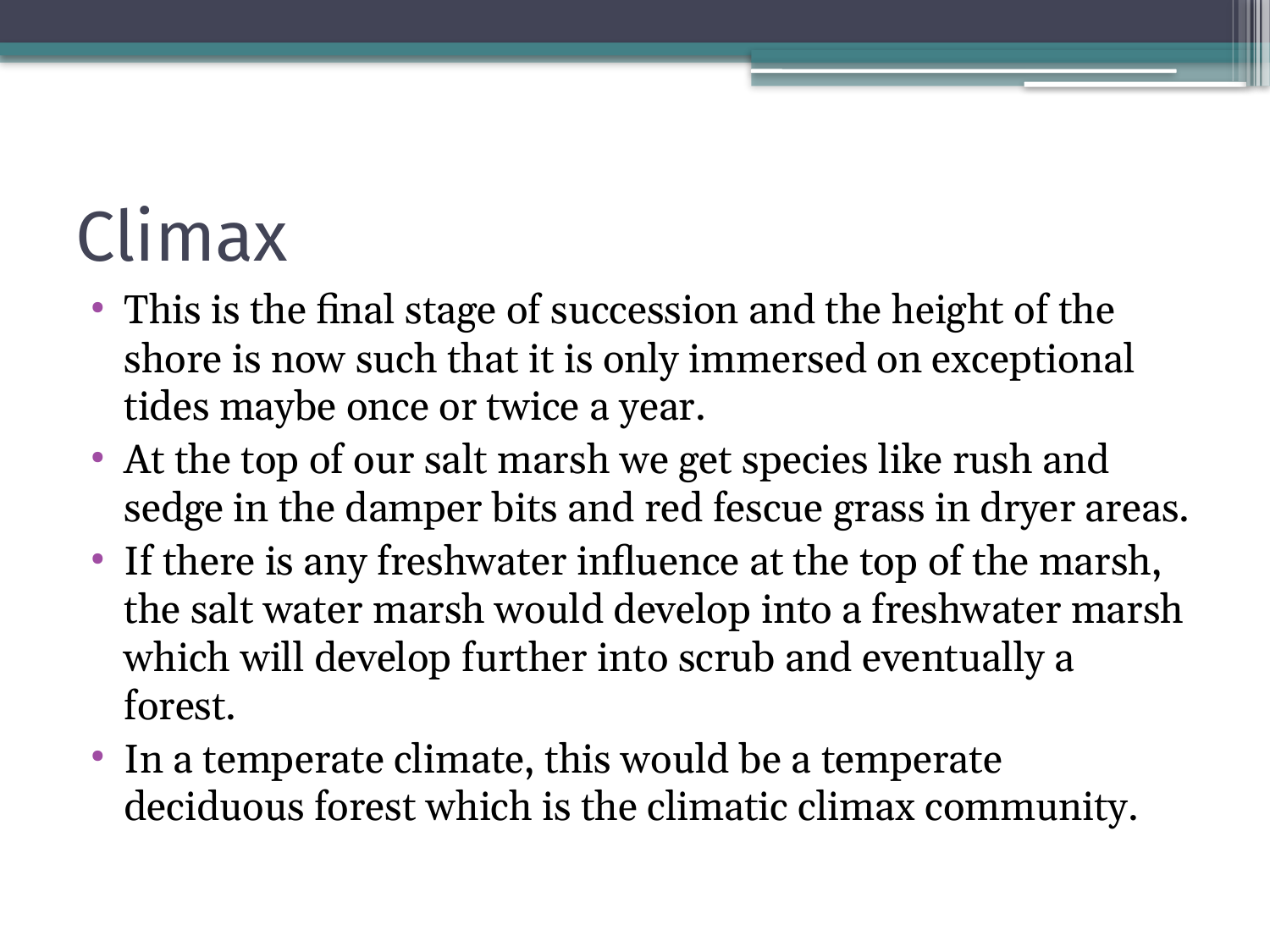

# Climax
This is the final stage of succession and the height of the shore is now such that it is only immersed on exceptional tides maybe once or twice a year.
At the top of our salt marsh we get species like rush and sedge in the damper bits and red fescue grass in dryer areas.
If there is any freshwater influence at the top of the marsh, the salt water marsh would develop into a freshwater marsh which will develop further into scrub and eventually a forest.
In a temperate climate, this would be a temperate deciduous forest which is the climatic climax community.